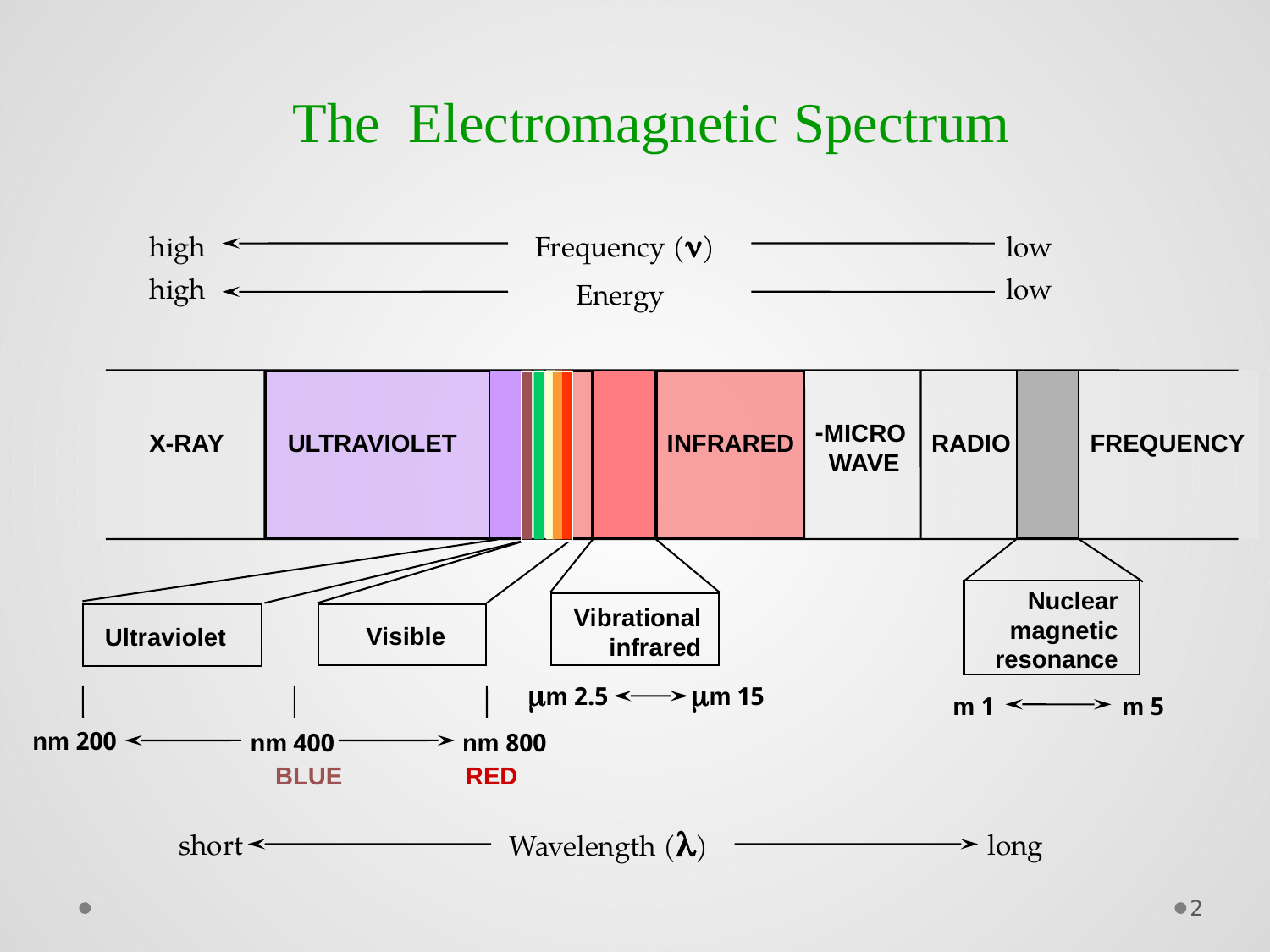

The  Electromagnetic Spectrum
Frequency (ν)
high
low

high
low
Energy

MICRO-
 WAVE
X-RAY
ULTRAVIOLET
INFRARED
RADIO
FREQUENCY

Nuclear
magnetic
resonance

Vibrational
infrared

Visible
Ultraviolet
2.5 μm
15 μm
1 m
5 m

200 nm
400 nm
800 nm

BLUE
RED
Wavelength (λ)
short
long

2